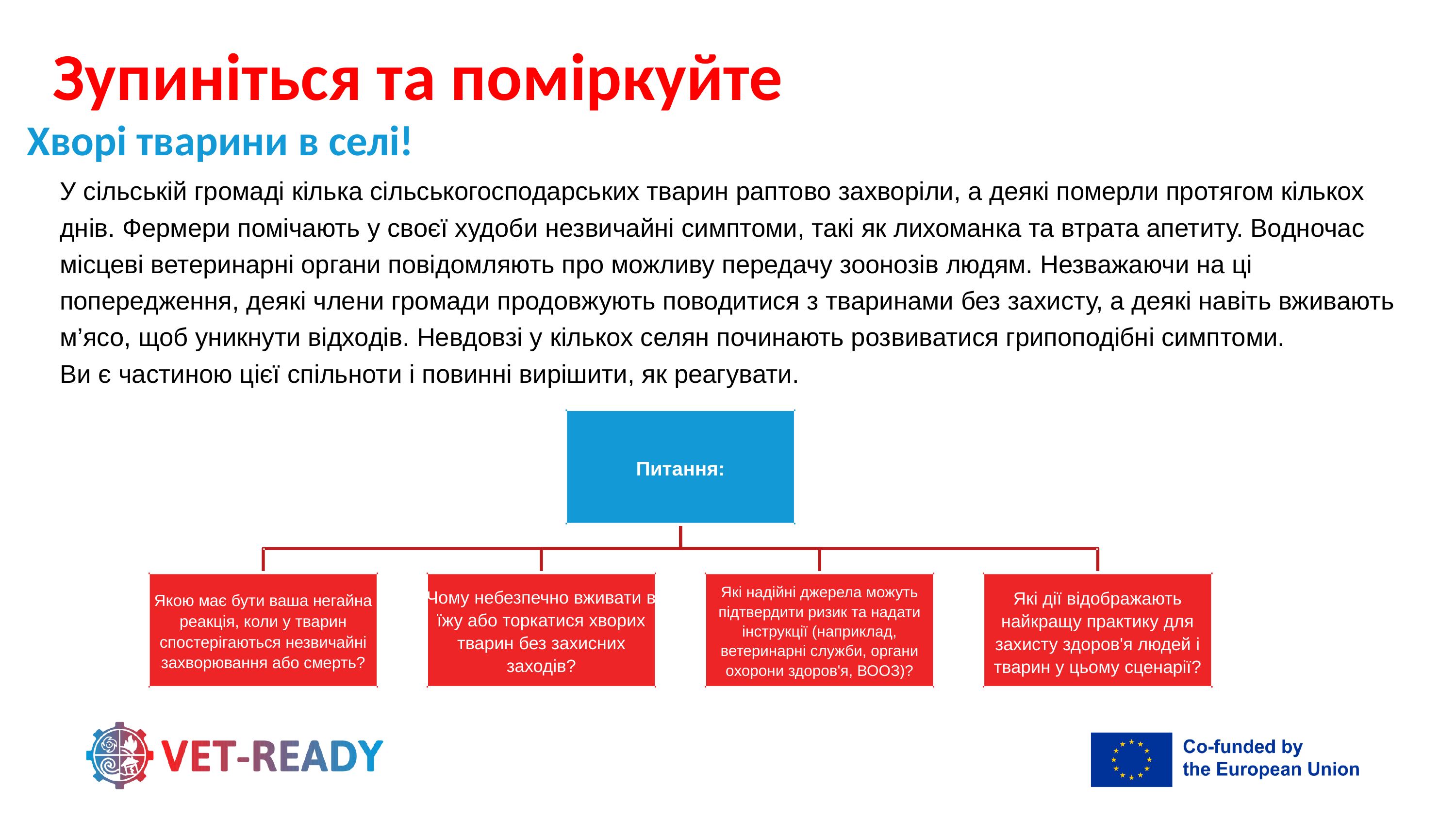

Зупиніться та поміркуйте

Хворі тварини в селі!
У сільській громаді кілька сільськогосподарських тварин раптово захворіли, а деякі померли протягом кількох днів. Фермери помічають у своєї худоби незвичайні симптоми, такі як лихоманка та втрата апетиту. Водночас місцеві ветеринарні органи повідомляють про можливу передачу зоонозів людям. Незважаючи на ці попередження, деякі члени громади продовжують поводитися з тваринами без захисту, а деякі навіть вживають м’ясо, щоб уникнути відходів. Невдовзі у кількох селян починають розвиватися грипоподібні симптоми.
Ви є частиною цієї спільноти і повинні вирішити, як реагувати.

Питання:

Якою має бути ваша негайна реакція, коли у тварин спостерігаються незвичайні захворювання або смерть?

Чому небезпечно вживати в їжу або торкатися хворих тварин без захисних заходів?

Які надійні джерела можуть підтвердити ризик та надати інструкції (наприклад, ветеринарні служби, органи охорони здоров'я, ВООЗ)?

Які дії відображають найкращу практику для захисту здоров'я людей і тварин у цьому сценарії?